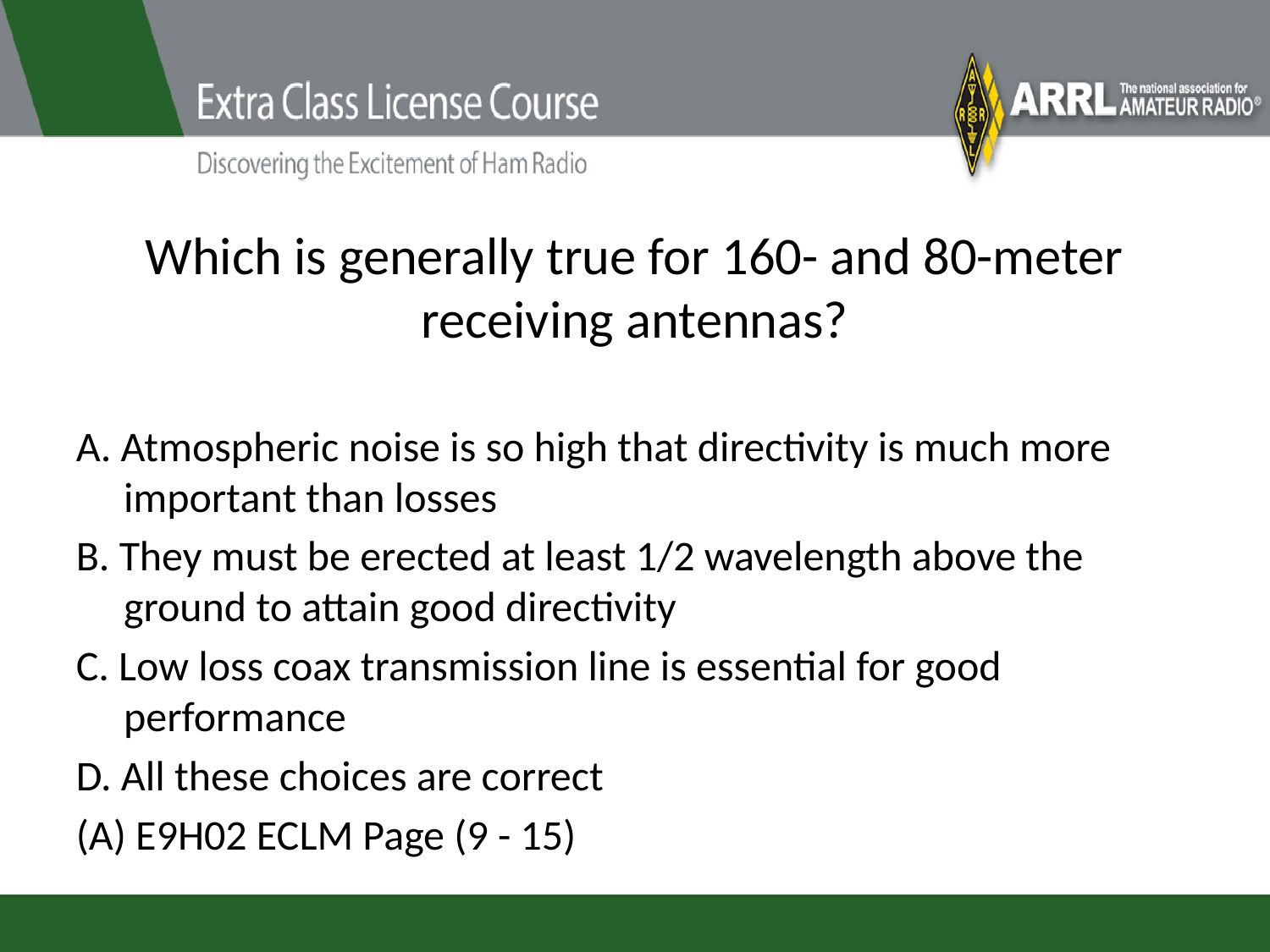

# Which is generally true for 160- and 80-meter receiving antennas?
A. Atmospheric noise is so high that directivity is much more important than losses
B. They must be erected at least 1/2 wavelength above the ground to attain good directivity
C. Low loss coax transmission line is essential for good performance
D. All these choices are correct
(A) E9H02 ECLM Page (9 - 15)